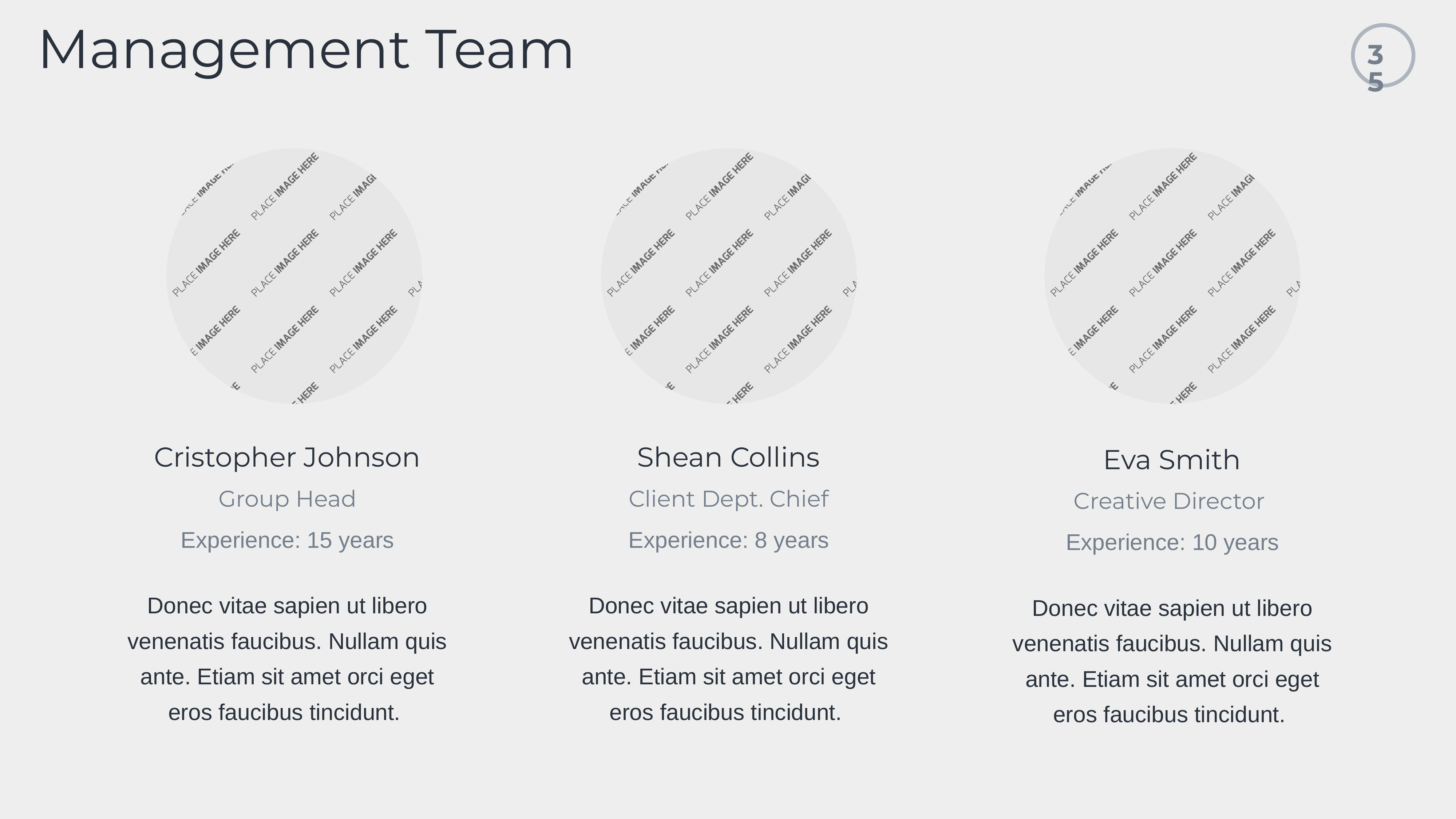

Management Team
35

Cristopher Johnson
Shean Collins
Eva Smith
Client Dept. Chief
Group Head
Creative Director
Experience: 15 years
Experience: 8 years
Experience: 10 years
Donec vitae sapien ut libero venenatis faucibus. Nullam quis ante. Etiam sit amet orci eget eros faucibus tincidunt.
Donec vitae sapien ut libero venenatis faucibus. Nullam quis ante. Etiam sit amet orci eget eros faucibus tincidunt.
Donec vitae sapien ut libero venenatis faucibus. Nullam quis ante. Etiam sit amet orci eget eros faucibus tincidunt.